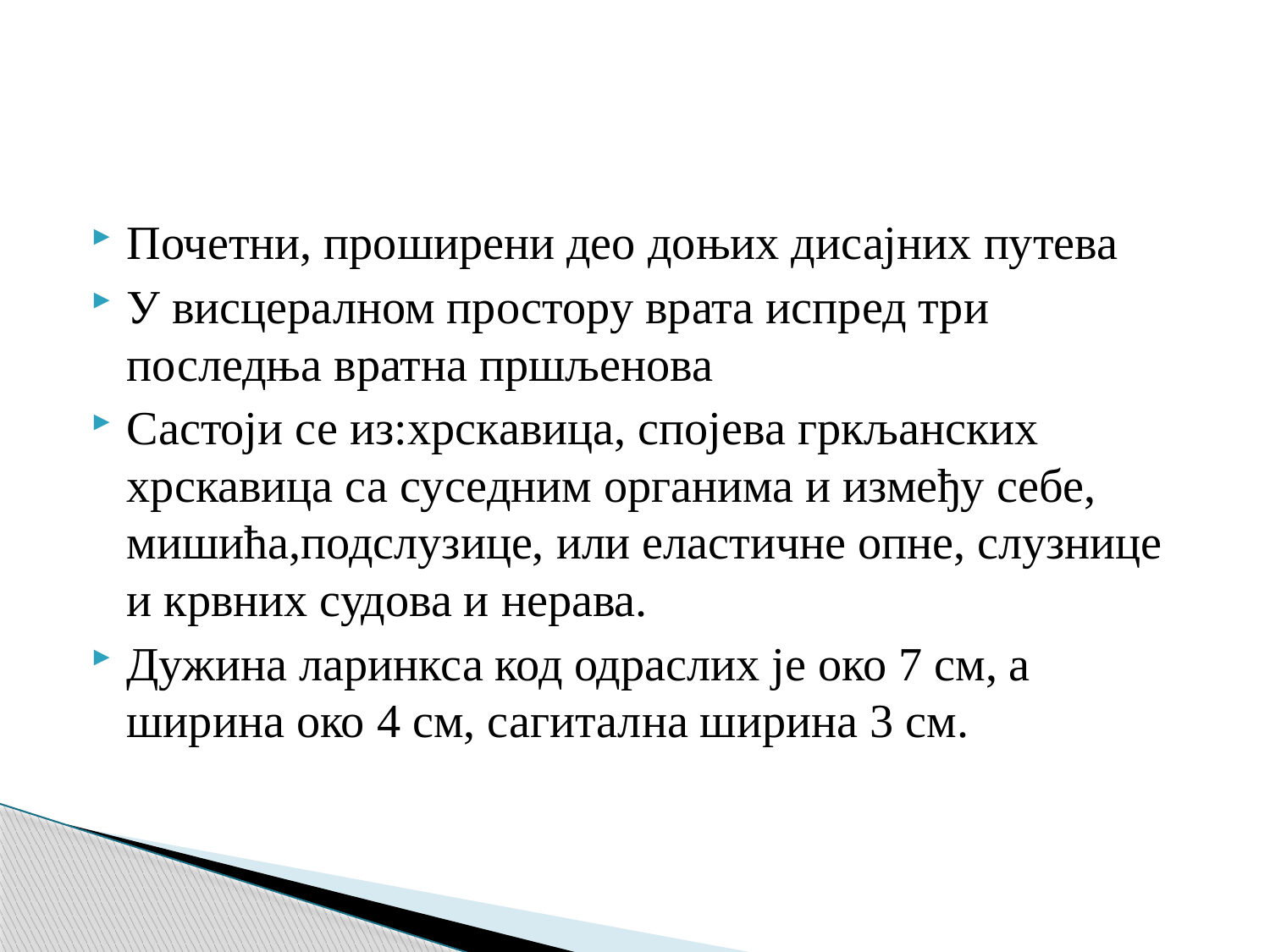

#
Почетни, проширени део доњих дисајних путева
У висцералном простору врата испред три последња вратна пршљенова
Састоји се из:хрскавица, спојева гркљанских хрскавица са суседним органима и између себе, мишића,подслузице, или еластичне опне, слузнице и крвних судова и нерава.
Дужина ларинкса код одраслих је око 7 cм, а ширина око 4 cм, сагитална ширина 3 cм.